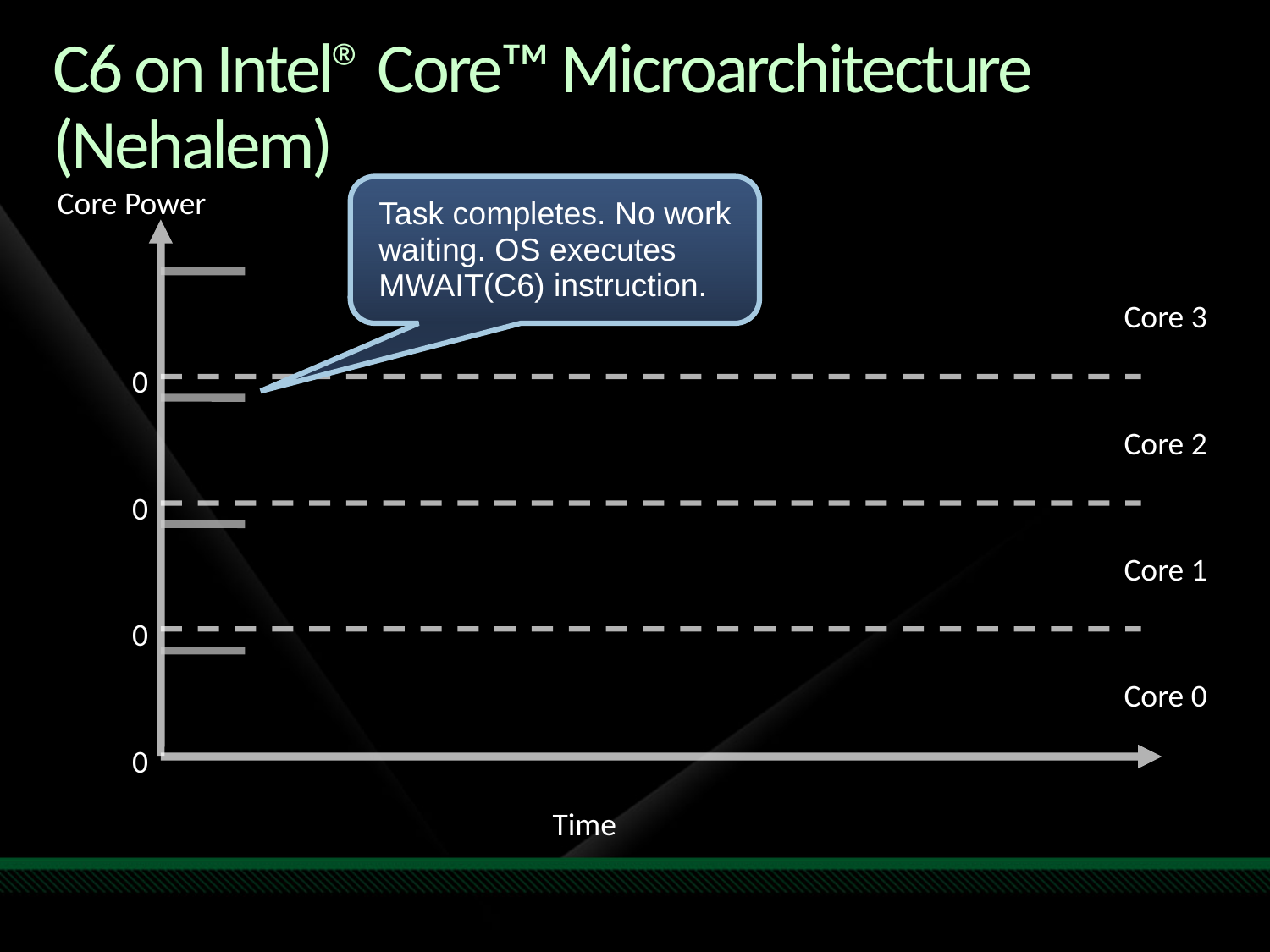

# C6 on Intel® Core™ Microarchitecture (Nehalem)
Core Power

Core 3
0
Core 2
0
Core 1
0
Core 0
0

Time

Task completes. No work waiting. OS executes MWAIT(C6) instruction.